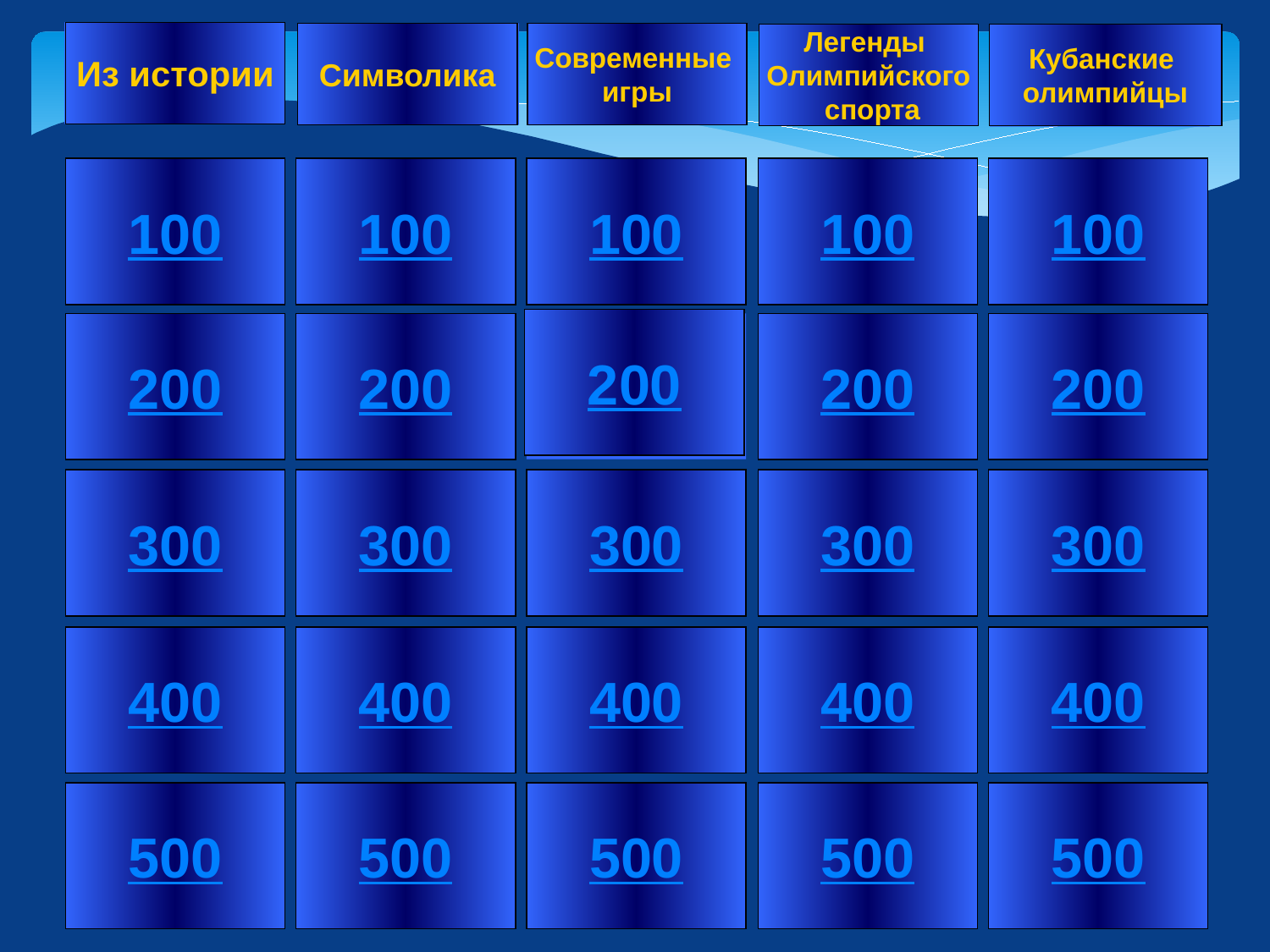

Из истории
Символика

Современные
игры

Легенды
Олимпийского
 спорта
Кубанские
олимпийцы

100

100

100

100

100
200

200

200

200

200

300

300

300

300

300

400

400

400

400

400

500

500

500

500

500